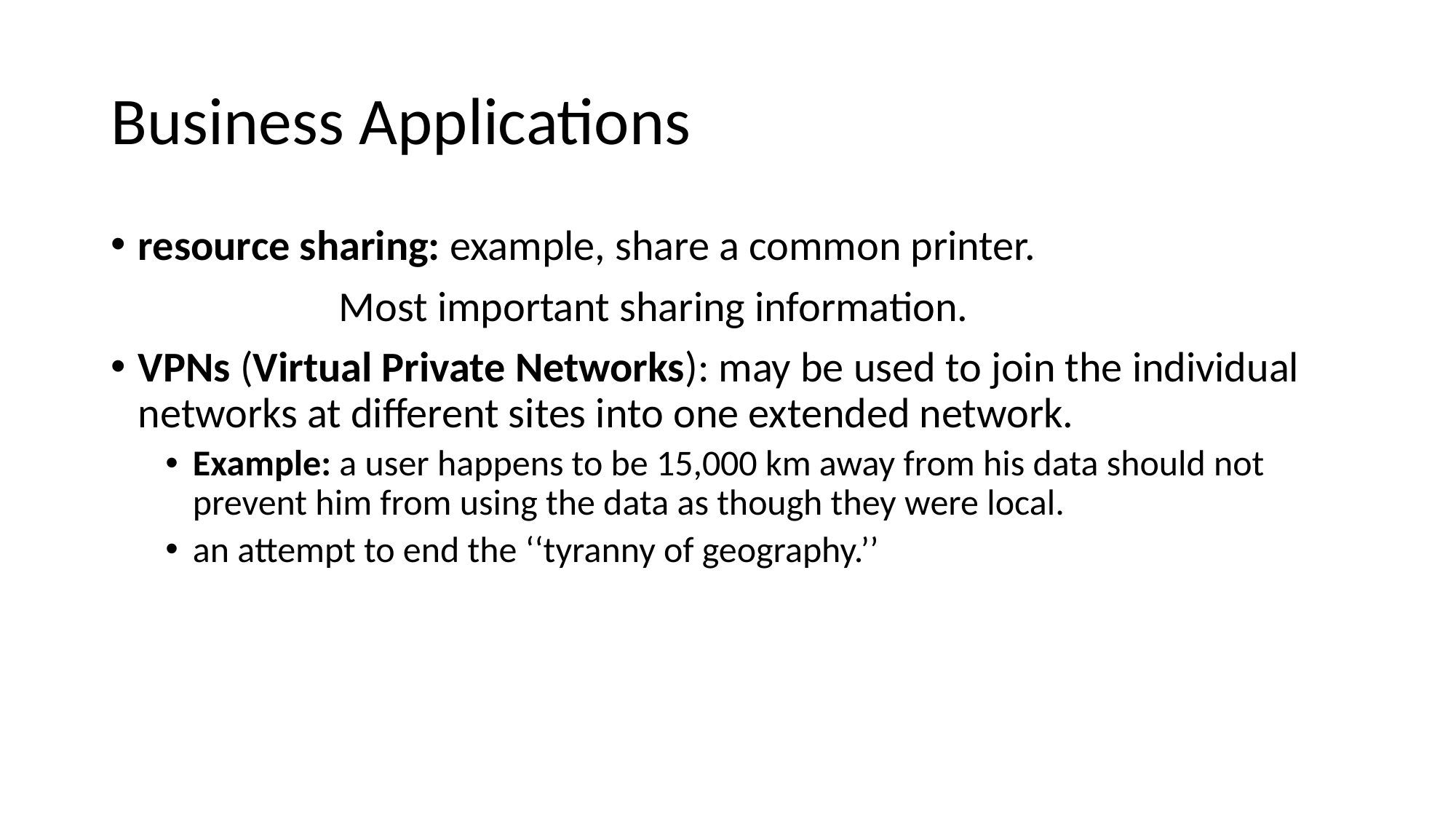

# Business Applications
resource sharing: example, share a common printer.
		 Most important sharing information.
VPNs (Virtual Private Networks): may be used to join the individual networks at different sites into one extended network.
Example: a user happens to be 15,000 km away from his data should not prevent him from using the data as though they were local.
an attempt to end the ‘‘tyranny of geography.’’